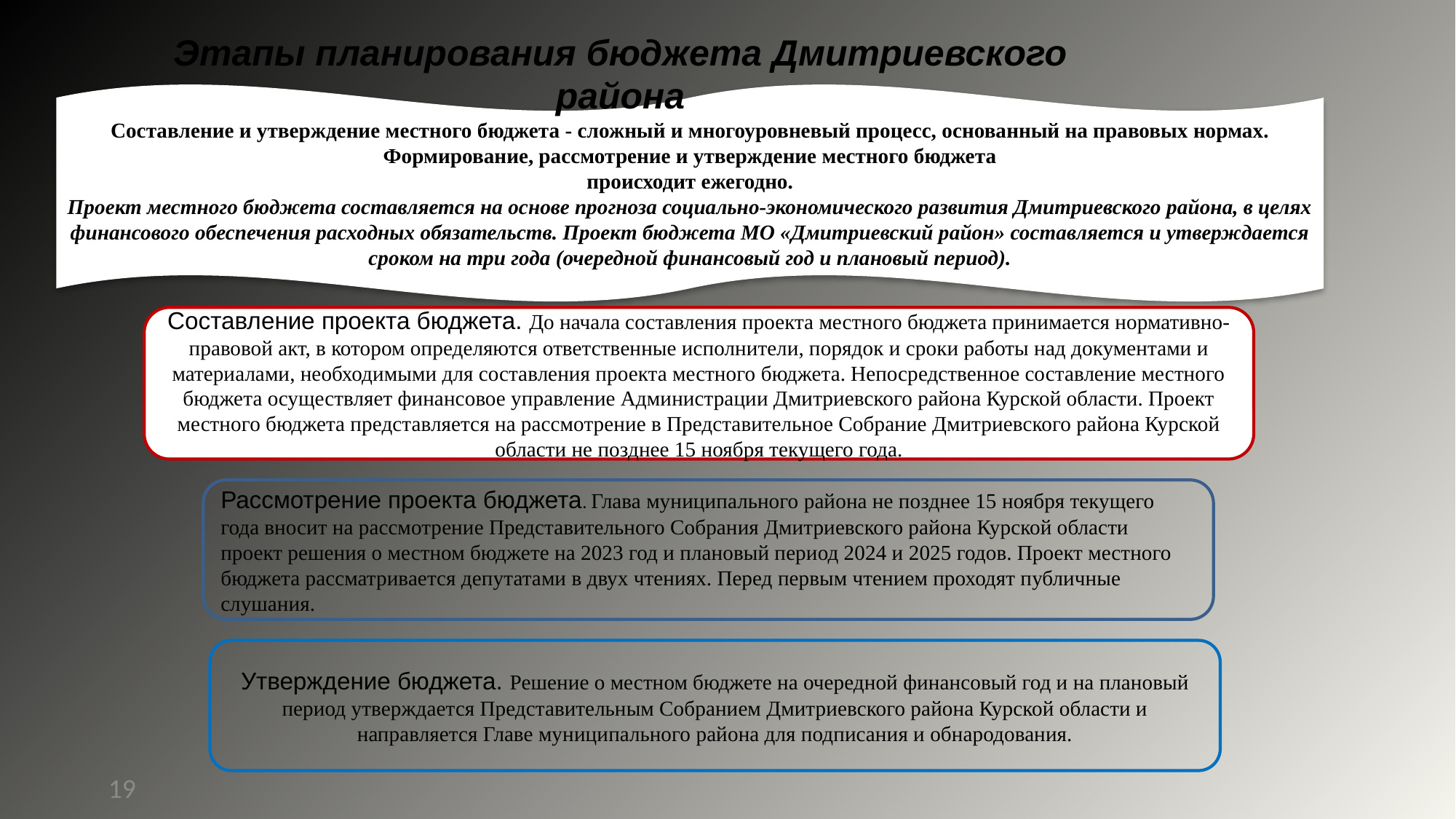

Этапы планирования бюджета Дмитриевского района

Составление и утверждение местного бюджета - сложный и многоуровневый процесс, основанный на правовых нормах. Формирование, рассмотрение и утверждение местного бюджета
происходит ежегодно.
Проект местного бюджета составляется на основе прогноза социально-экономического развития Дмитриевского района, в целях финансового обеспечения расходных обязательств. Проект бюджета МО «Дмитриевский район» составляется и утверждается сроком на три года (очередной финансовый год и плановый период).
Составление проекта бюджета. До начала составления проекта местного бюджета принимается нормативно-правовой акт, в котором определяются ответственные исполнители, порядок и сроки работы над документами и материалами, необходимыми для составления проекта местного бюджета. Непосредственное составление местного бюджета осуществляет финансовое управление Администрации Дмитриевского района Курской области. Проект местного бюджета представляется на рассмотрение в Представительное Собрание Дмитриевского района Курской области не позднее 15 ноября текущего года.
Рассмотрение проекта бюджета. Глава муниципального района не позднее 15 ноября текущего года вносит на рассмотрение Представительного Собрания Дмитриевского района Курской области проект решения о местном бюджете на 2023 год и плановый период 2024 и 2025 годов. Проект местного бюджета рассматривается депутатами в двух чтениях. Перед первым чтением проходят публичные
слушания.
Утверждение бюджета. Решение о местном бюджете на очередной финансовый год и на плановый период утверждается Представительным Собранием Дмитриевского района Курской области и направляется Главе муниципального района для подписания и обнародования.
19